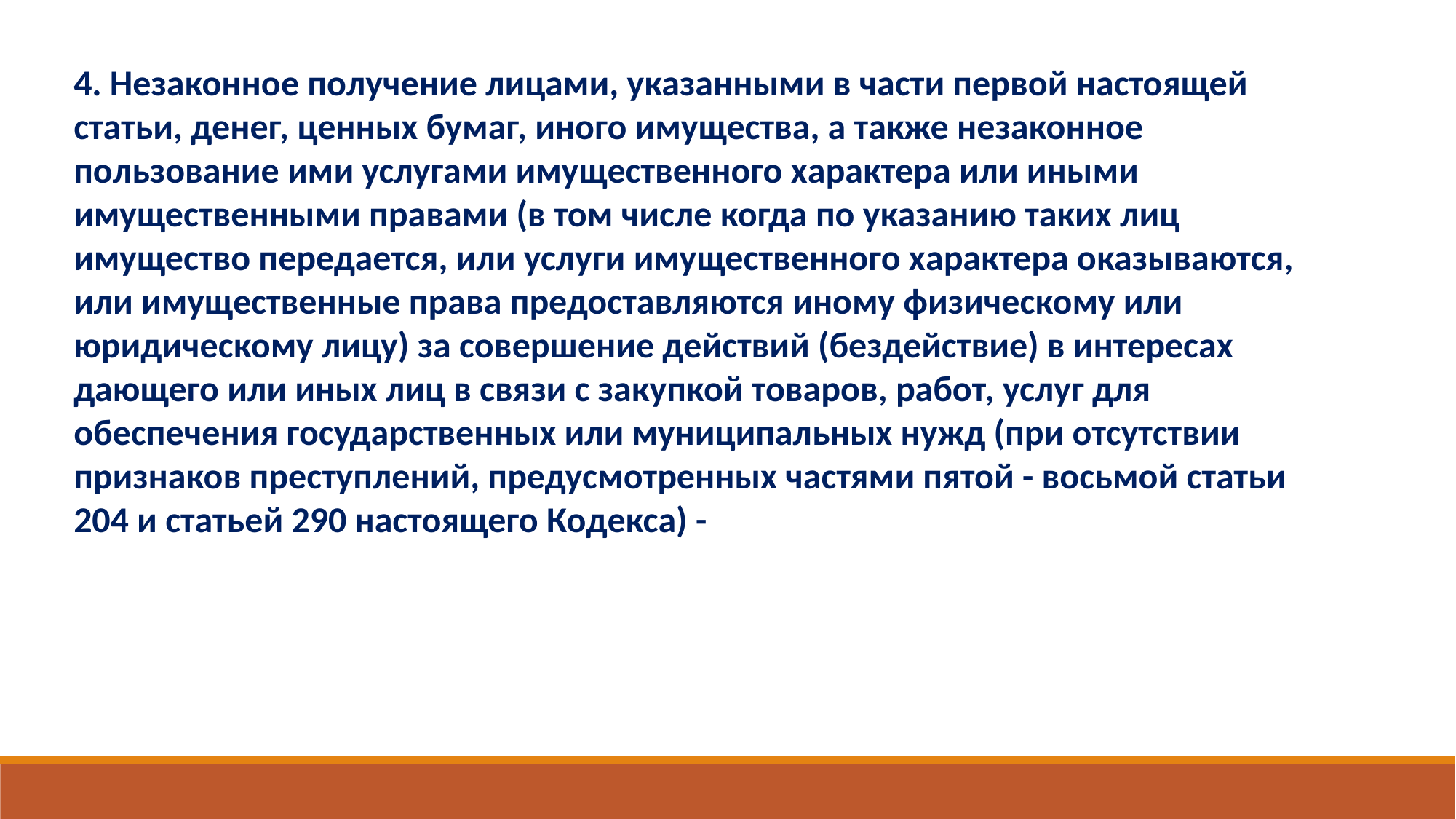

4. Незаконное получение лицами, указанными в части первой настоящей статьи, денег, ценных бумаг, иного имущества, а также незаконное пользование ими услугами имущественного характера или иными имущественными правами (в том числе когда по указанию таких лиц имущество передается, или услуги имущественного характера оказываются, или имущественные права предоставляются иному физическому или юридическому лицу) за совершение действий (бездействие) в интересах дающего или иных лиц в связи с закупкой товаров, работ, услуг для обеспечения государственных или муниципальных нужд (при отсутствии признаков преступлений, предусмотренных частями пятой - восьмой статьи 204 и статьей 290 настоящего Кодекса) -